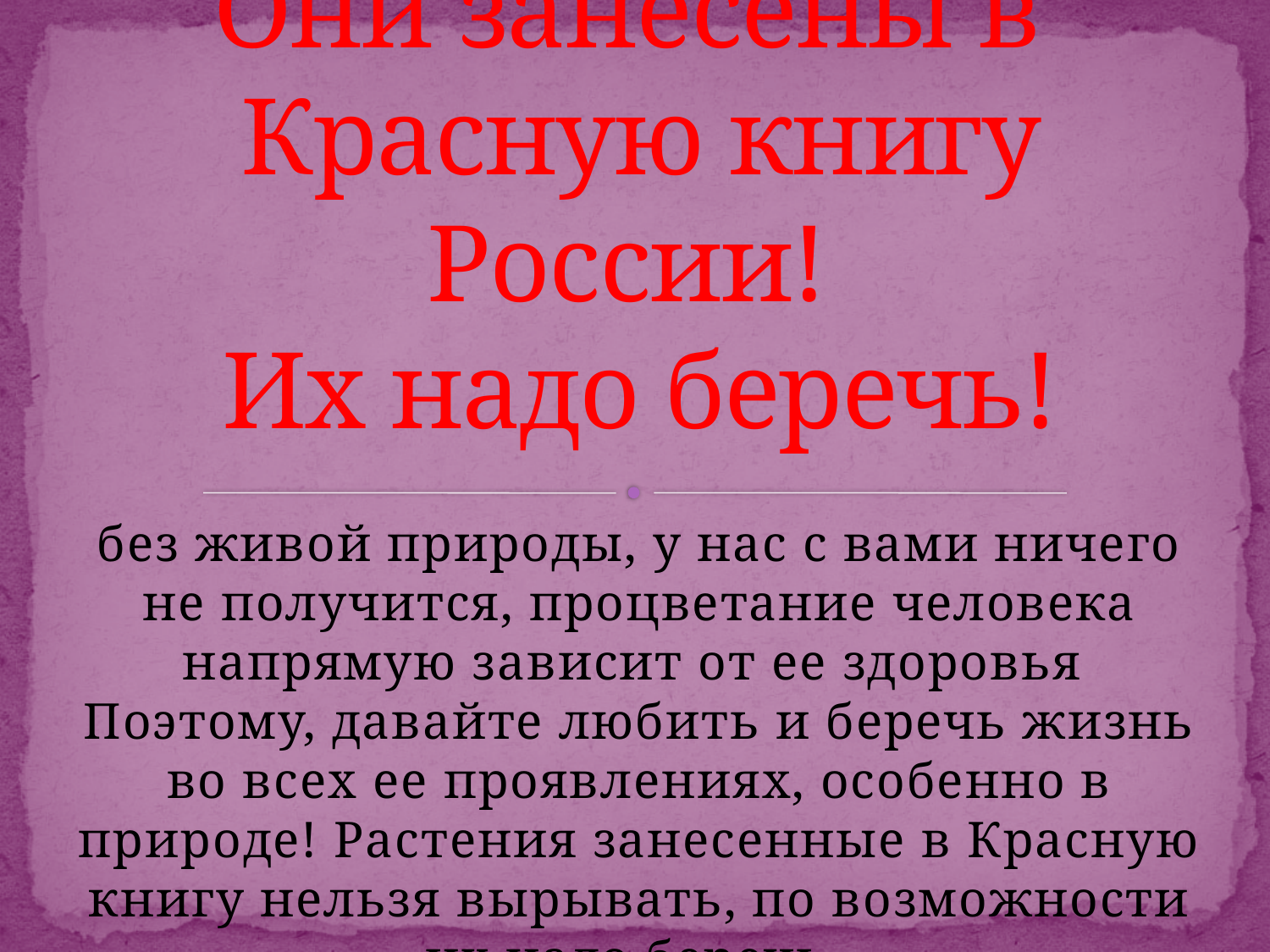

# Они занесены в Красную книгу России! Их надо беречь!
без живой природы, у нас с вами ничего не получится, процветание человека напрямую зависит от ее здоровья  Поэтому, давайте любить и беречь жизнь во всех ее проявлениях, особенно в природе! Растения занесенные в Красную книгу нельзя вырывать, по возможности их надо беречь.